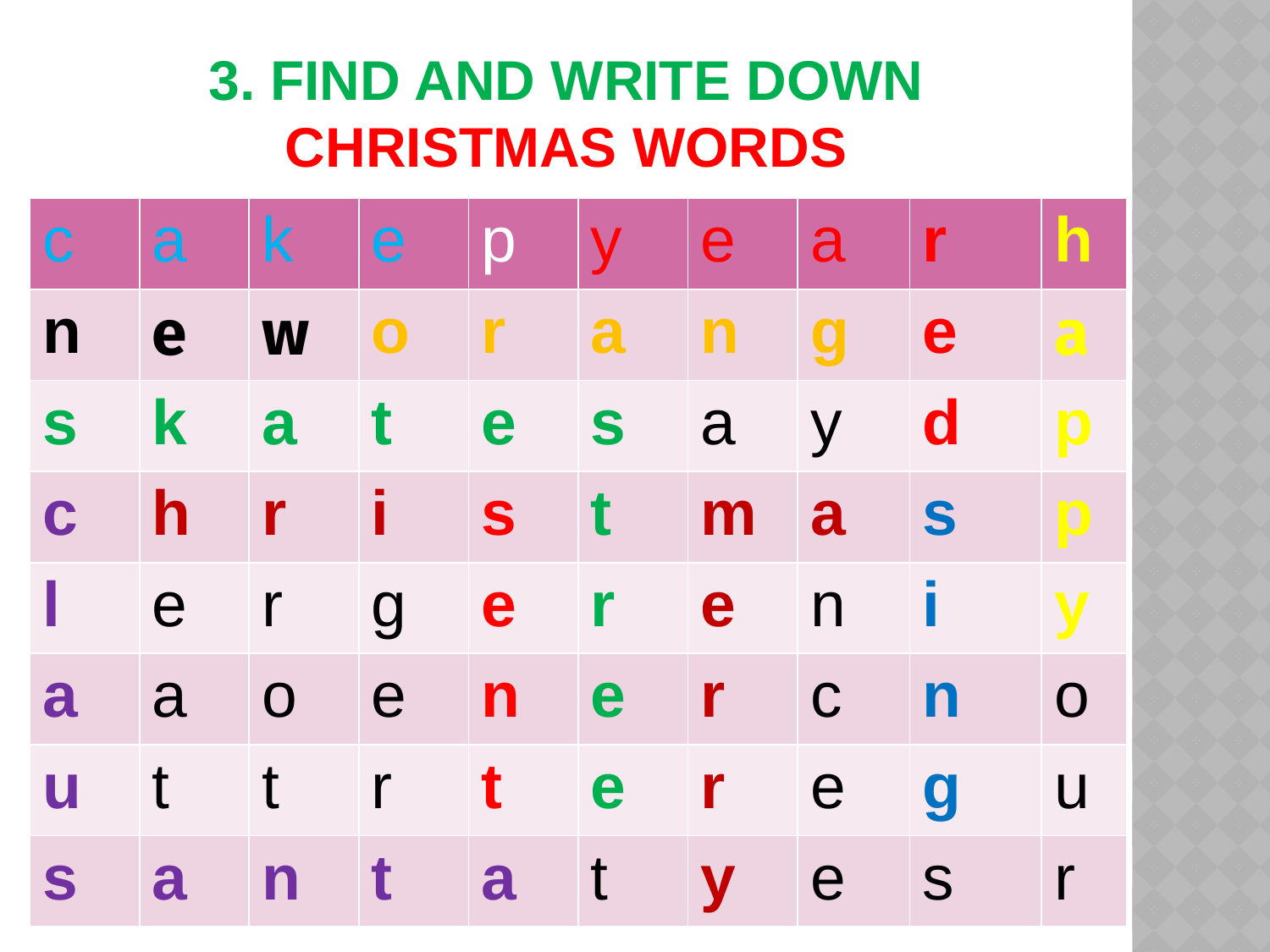

# 3. Find and write down christmas words
| c | a | k | e | p | y | e | a | r | h |
| --- | --- | --- | --- | --- | --- | --- | --- | --- | --- |
| n | e | w | o | r | a | n | g | e | a |
| s | k | a | t | e | s | a | y | d | p |
| c | h | r | i | s | t | m | a | s | p |
| l | e | r | g | e | r | e | n | i | y |
| a | a | o | e | n | e | r | c | n | o |
| u | t | t | r | t | e | r | e | g | u |
| s | a | n | t | a | t | y | e | s | r |